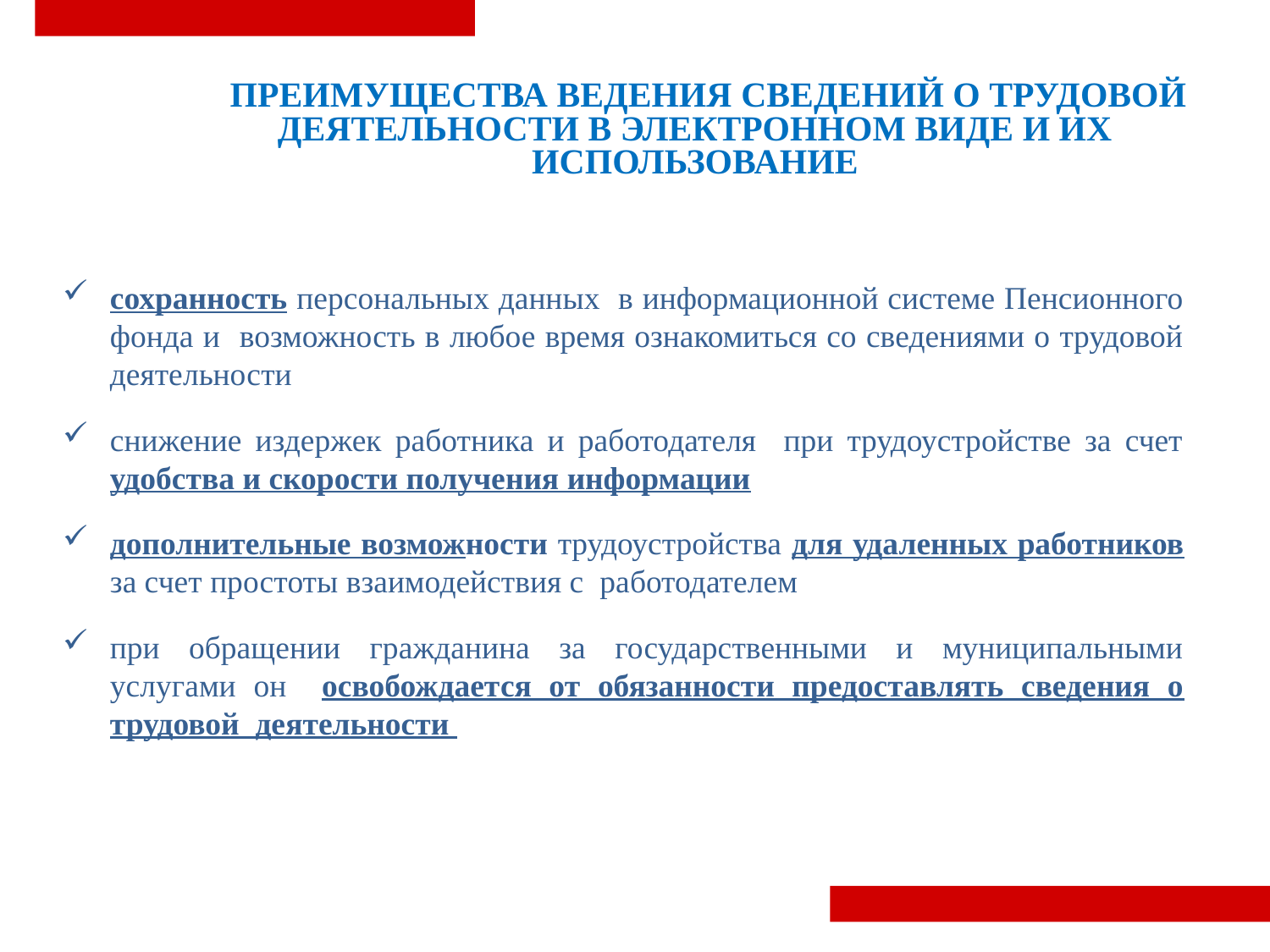

# ПРЕИМУЩЕСТВА ВЕДЕНИЯ СВЕДЕНИЙ О ТРУДОВОЙ ДЕЯТЕЛЬНОСТИ В ЭЛЕКТРОННОМ ВИДЕ И ИХ ИСПОЛЬЗОВАНИЕ

сохранность персональных данных  в информационной системе Пенсионного фонда и  возможность в любое время ознакомиться со сведениями о трудовой деятельности
снижение издержек работника и работодателя  при трудоустройстве за счет удобства и скорости получения информации
дополнительные возможности трудоустройства для удаленных работников за счет простоты взаимодействия с  работодателем
при обращении гражданина за государственными и муниципальными услугами он  освобождается от обязанности предоставлять сведения о трудовой  деятельности

13